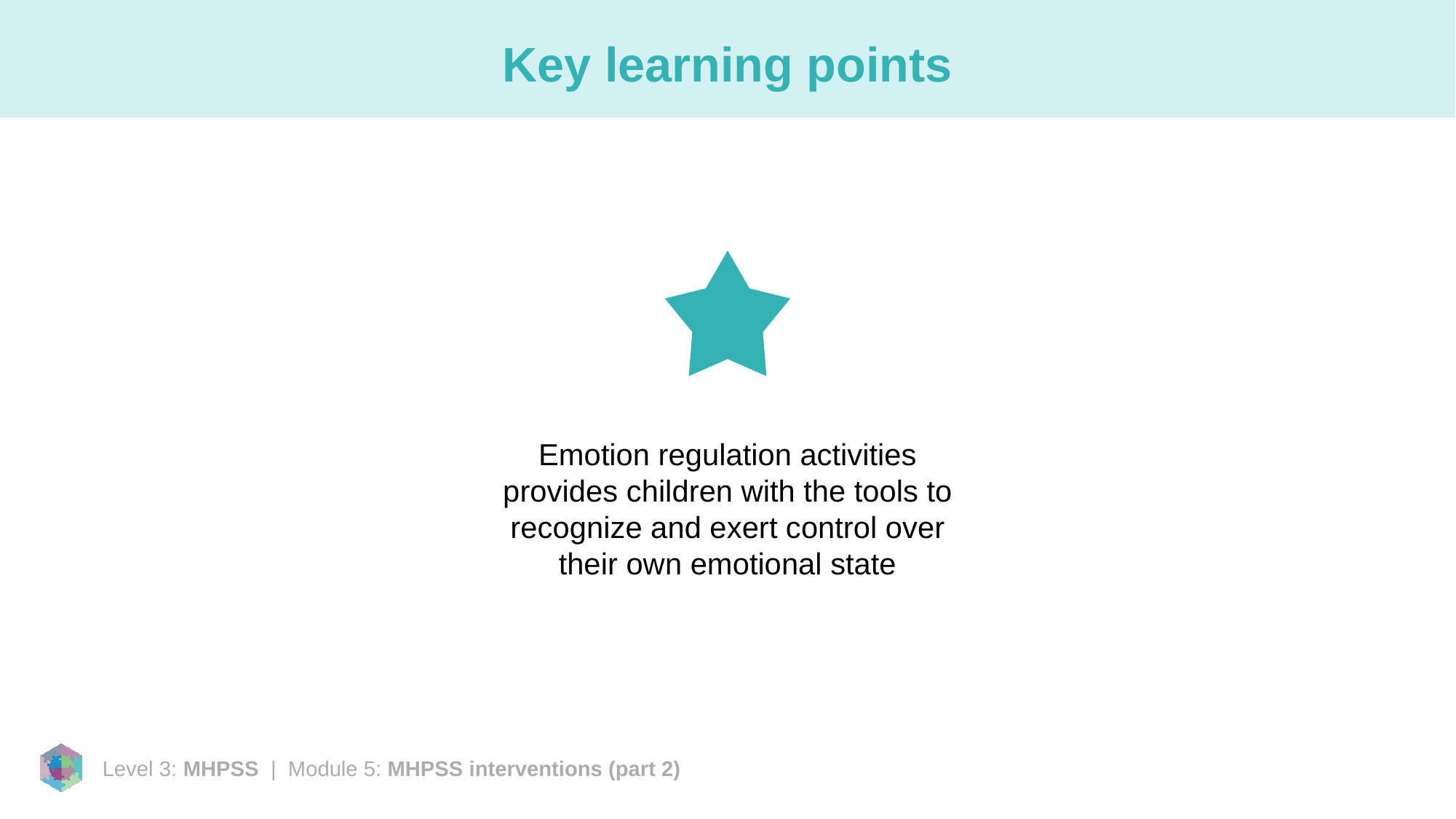

# Key learning points

Emotion regulation activities provides children with the tools to recognize and exert control over their own emotional state